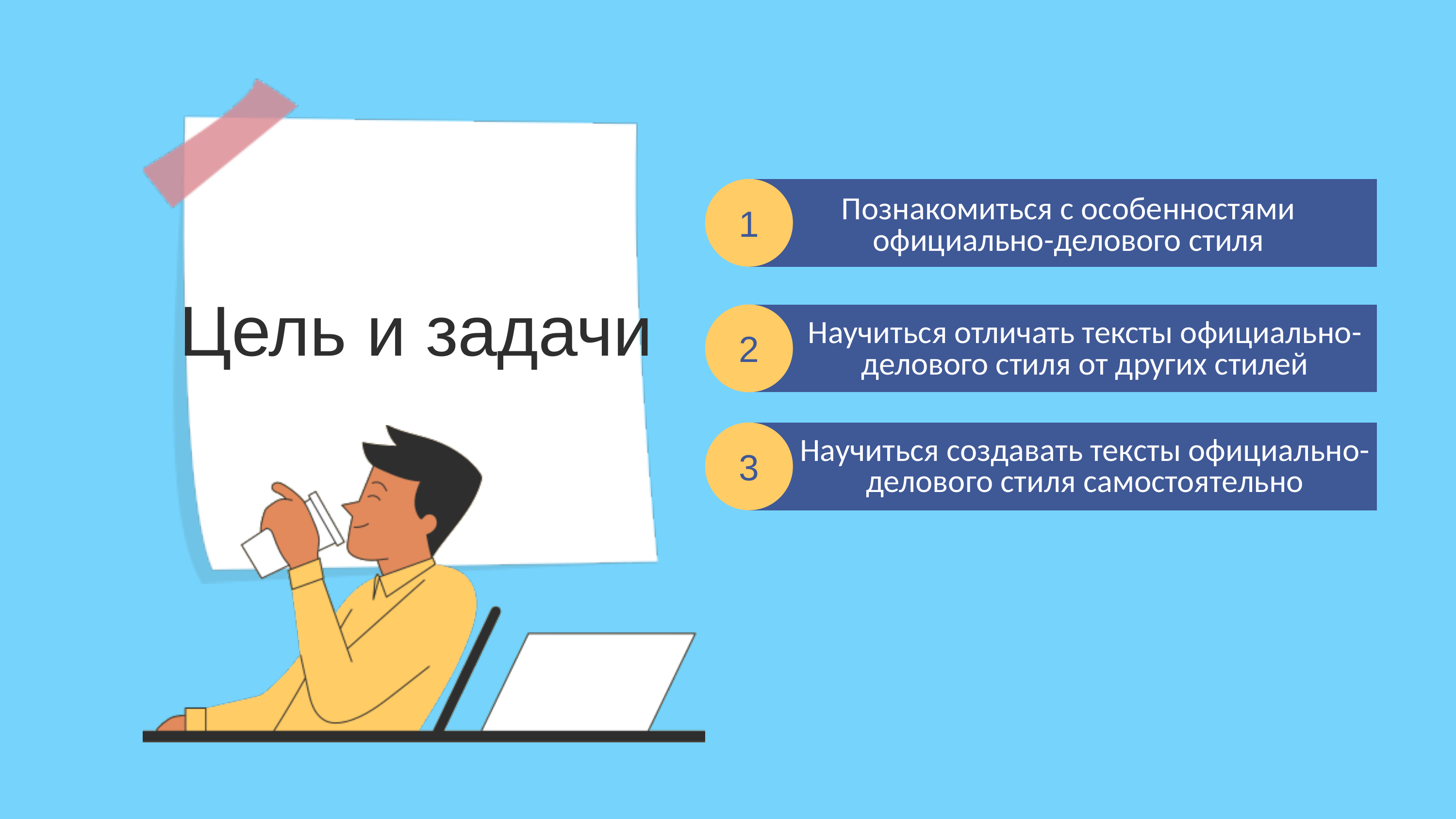

Познакомиться с особенностями официально-делового стиля
1
Цель и задачи

Научиться отличать тексты официально-делового стиля от других стилей
2

Научиться создавать тексты официально-делового стиля самостоятельно
3